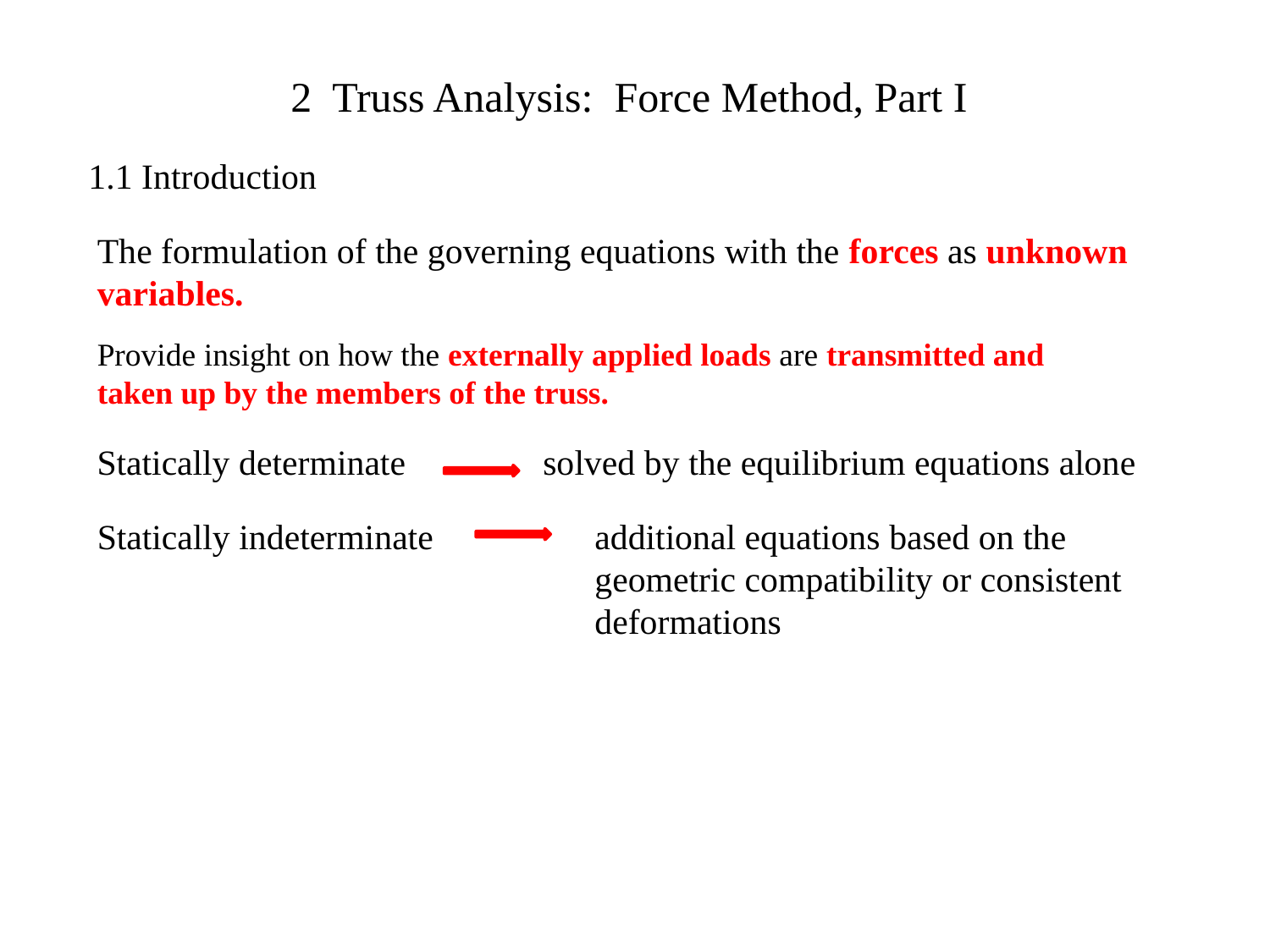

2  Truss Analysis:  Force Method, Part I
1.1 Introduction
The formulation of the governing equations with the forces as unknown variables.
Provide insight on how the externally applied loads are transmitted and taken up by the members of the truss.
Statically determinate
solved by the equilibrium equations alone

Statically indeterminate
additional equations based on the geometric compatibility or consistent deformations